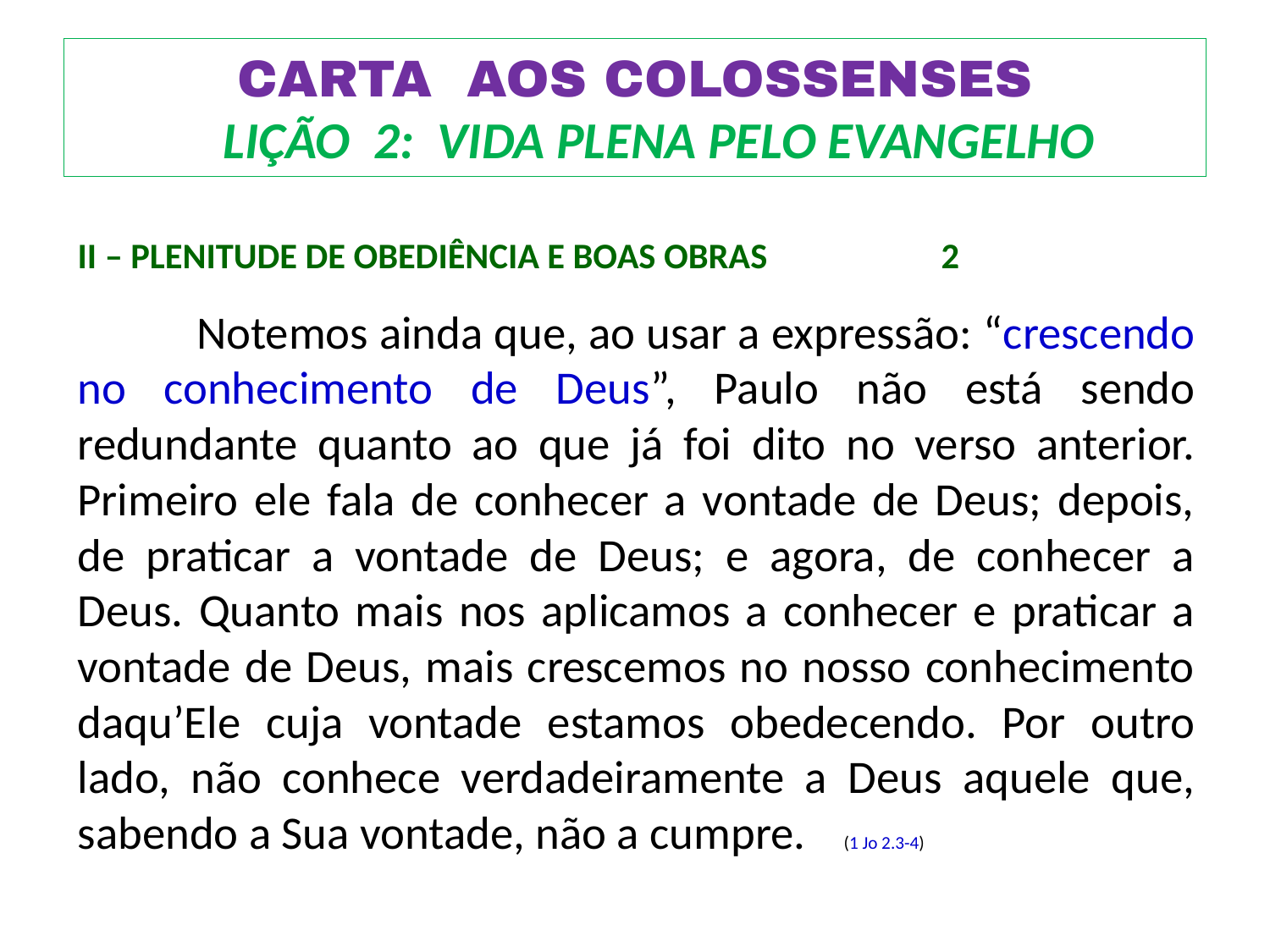

# CARTA  AOS COLOSSENSES LIÇÃO  2:  VIDA PLENA PELO EVANGELHO
II – PLENITUDE DE OBEDIÊNCIA E BOAS OBRAS		2

	 Notemos ainda que, ao usar a expressão: “crescendo no conhecimento de Deus”, Paulo não está sendo redundante quanto ao que já foi dito no verso anterior. Primeiro ele fala de conhecer a vontade de Deus; depois, de praticar a vontade de Deus; e agora, de conhecer a Deus. Quanto mais nos aplicamos a conhecer e praticar a vontade de Deus, mais crescemos no nosso conhecimento daqu’Ele cuja vontade estamos obedecendo. Por outro lado, não conhece verdadeiramente a Deus aquele que, sabendo a Sua vontade, não a cumpre.	 (1 Jo 2.3-4)